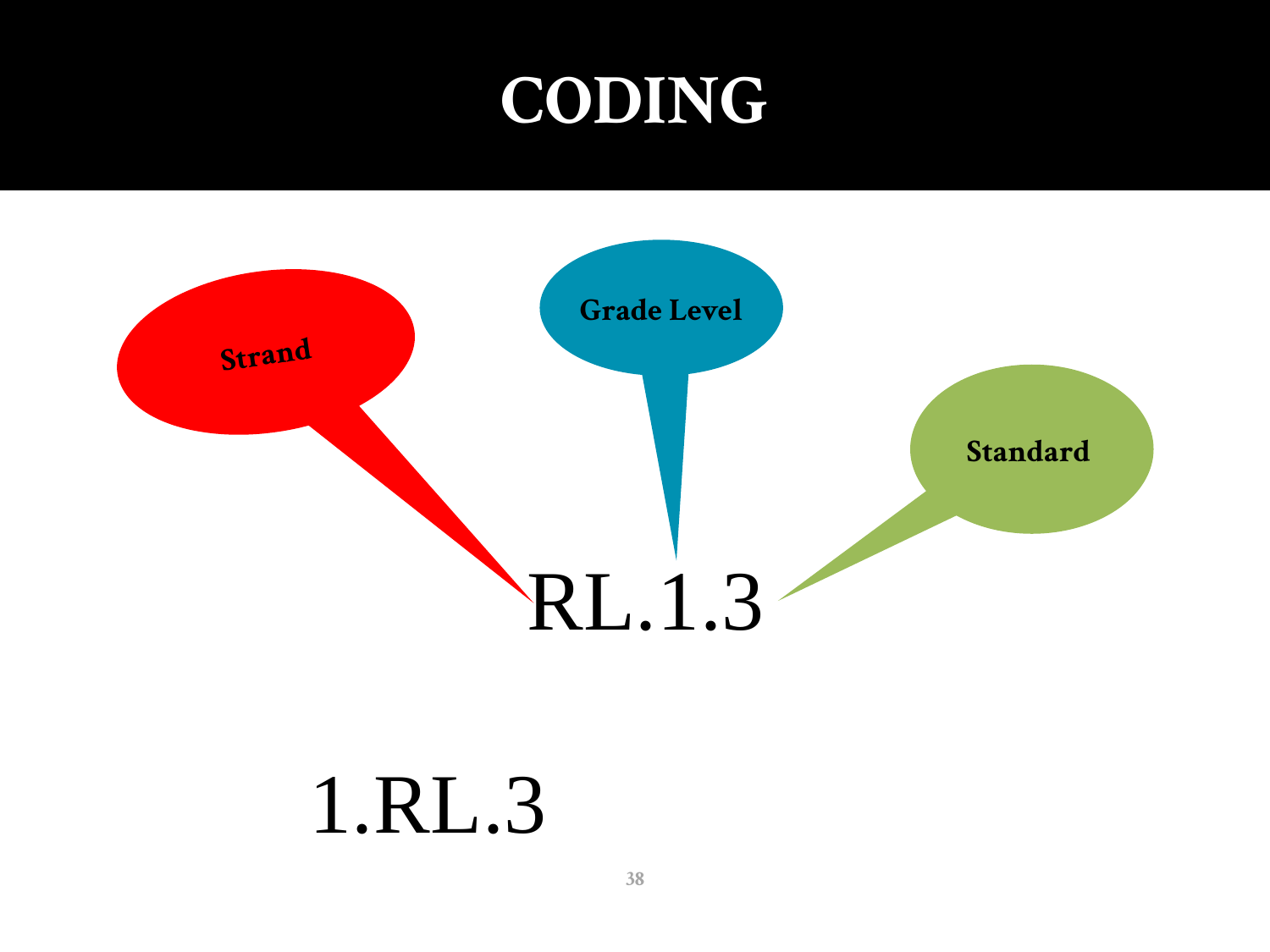

# Coding

Reading Literature

RL.1.3

1.RL.3
Grade Level
Strand
Standard
38